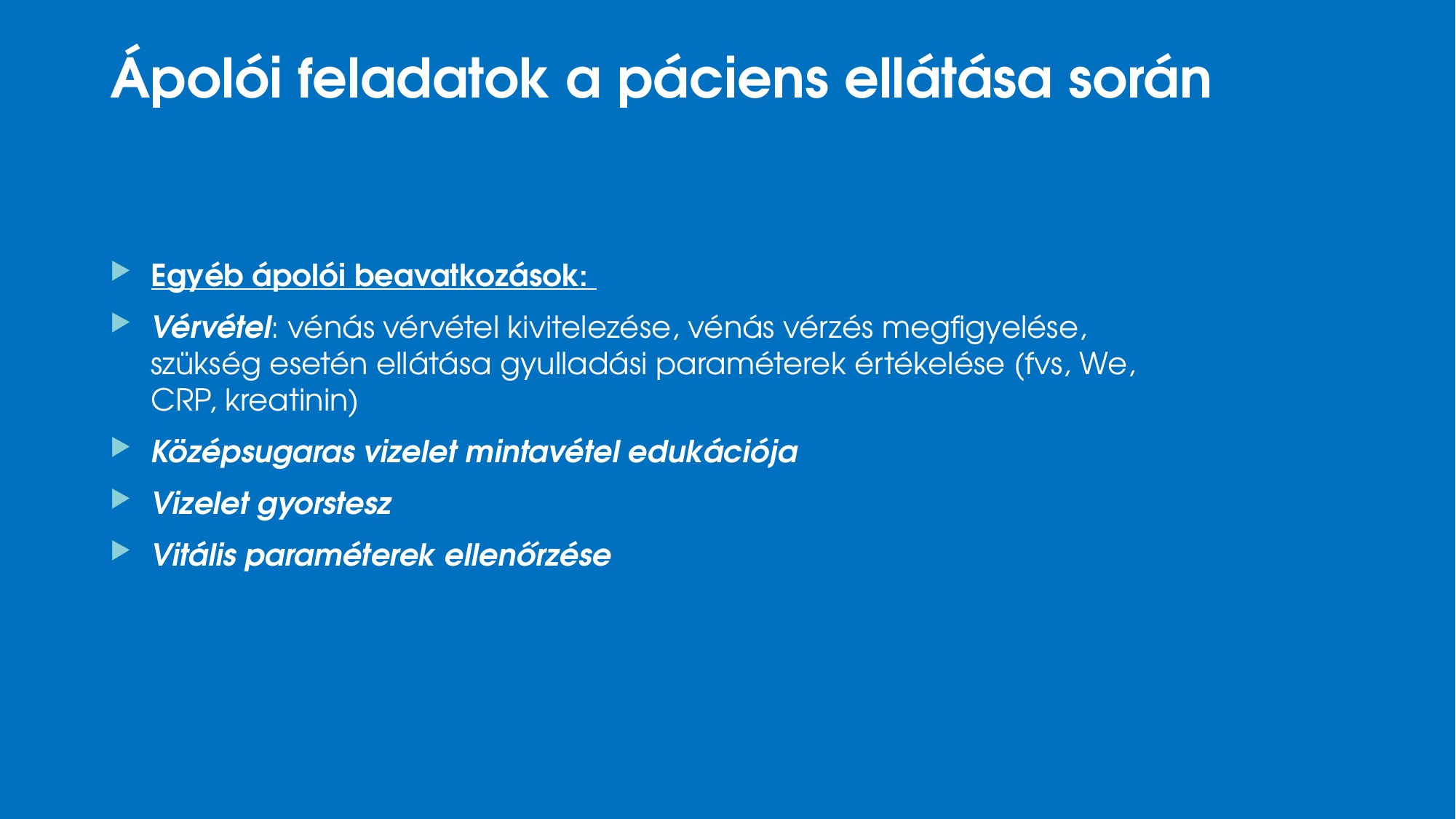

# Ápolói feladatok a páciens ellátása során
Egyéb ápolói beavatkozások:
Vérvétel: vénás vérvétel kivitelezése, vénás vérzés megfigyelése, szükség esetén ellátása gyulladási paraméterek értékelése (fvs, We, CRP, kreatinin)
Középsugaras vizelet mintavétel edukációja
Vizelet gyorstesz
Vitális paraméterek ellenőrzése